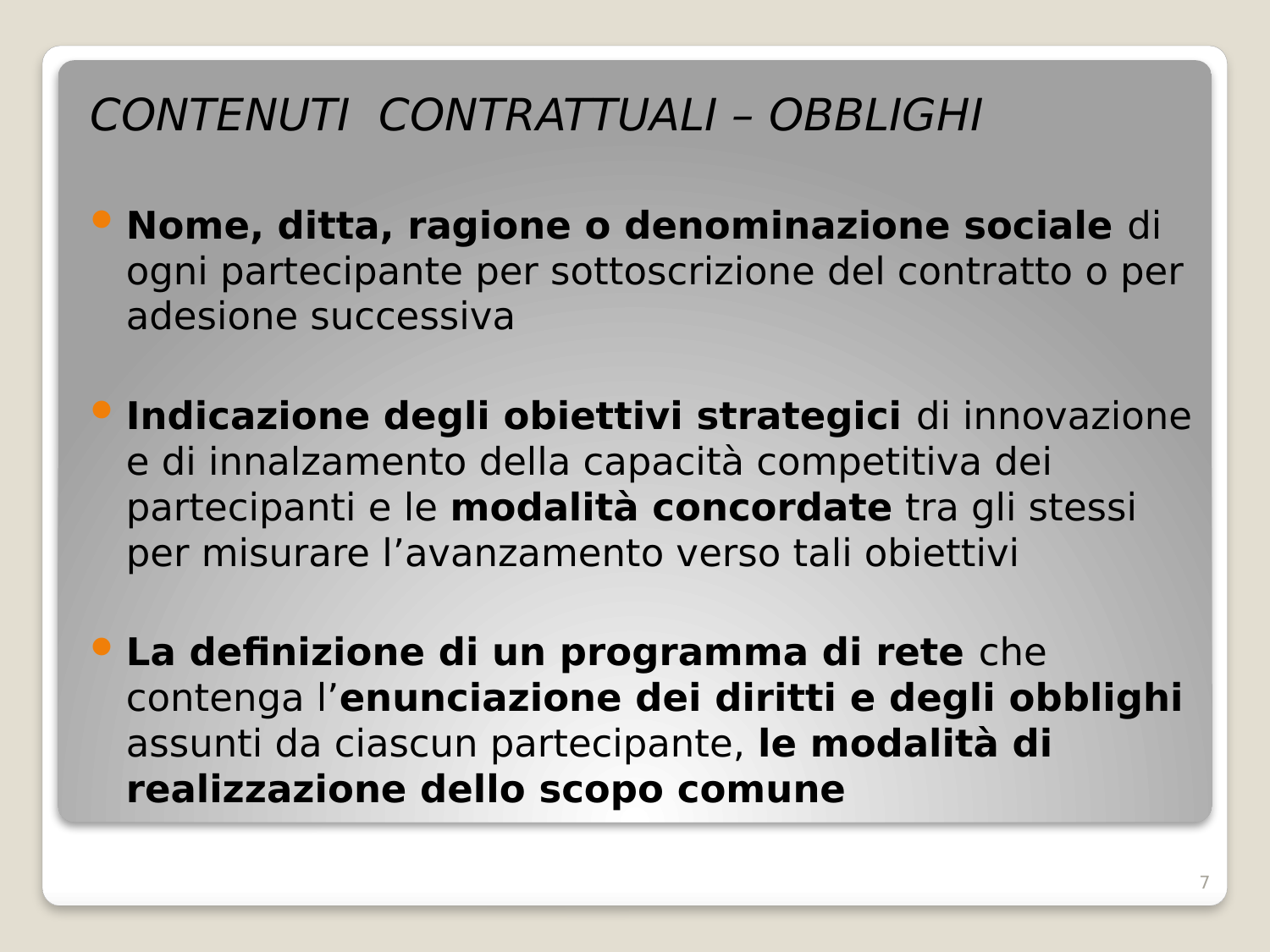

CONTENUTI  CONTRATTUALI – OBBLIGHI

Nome, ditta, ragione o denominazione sociale di ogni partecipante per sottoscrizione del contratto o per adesione successiva

Indicazione degli obiettivi strategici di innovazione e di innalzamento della capacità competitiva dei partecipanti e le modalità concordate tra gli stessi per misurare l’avanzamento verso tali obiettivi

La definizione di un programma di rete che contenga l’enunciazione dei diritti e degli obblighi assunti da ciascun partecipante, le modalità di realizzazione dello scopo comune

7